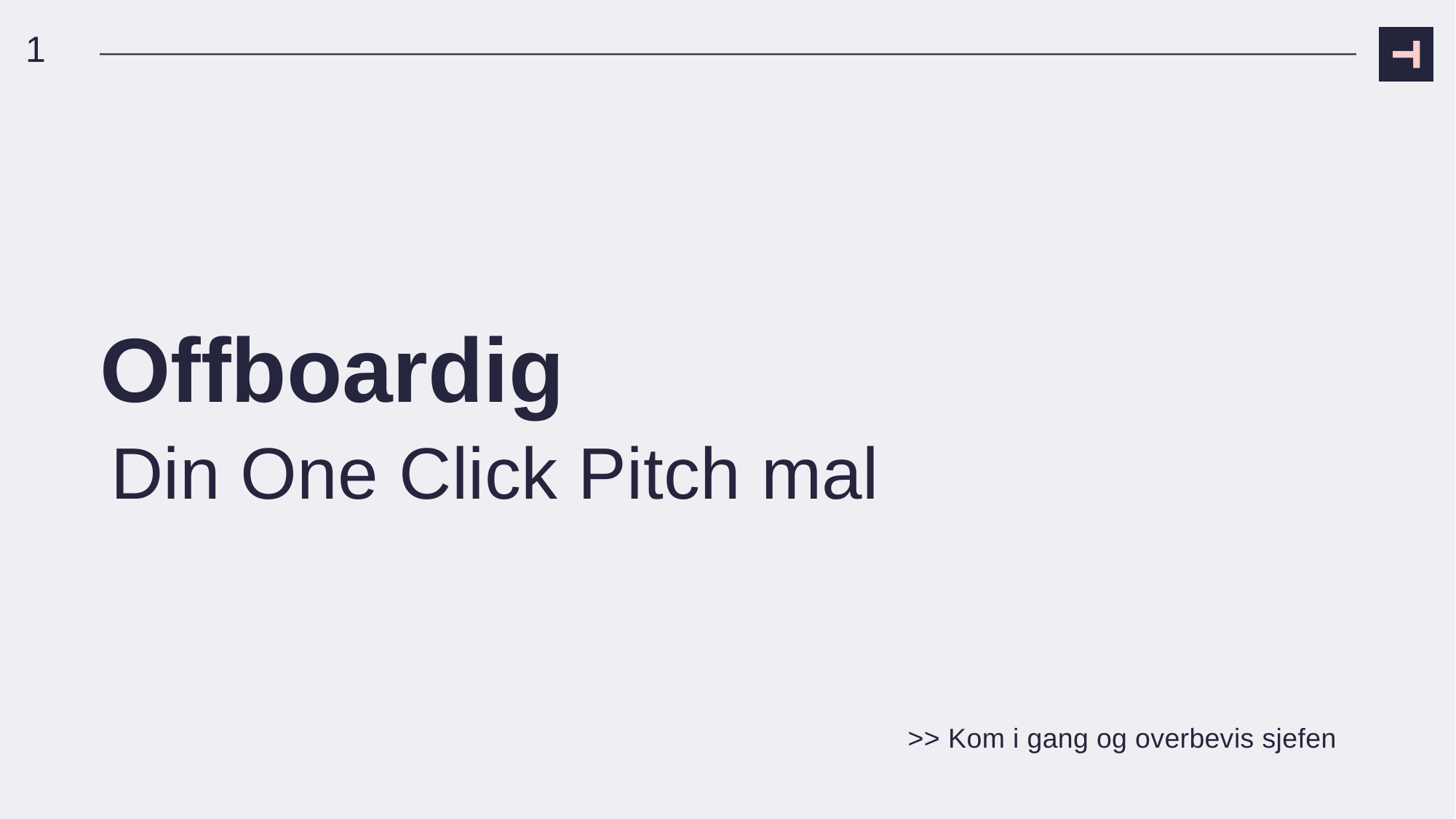

1
Offboardig
Din One Click Pitch mal
>> Kom i gang og overbevis sjefen